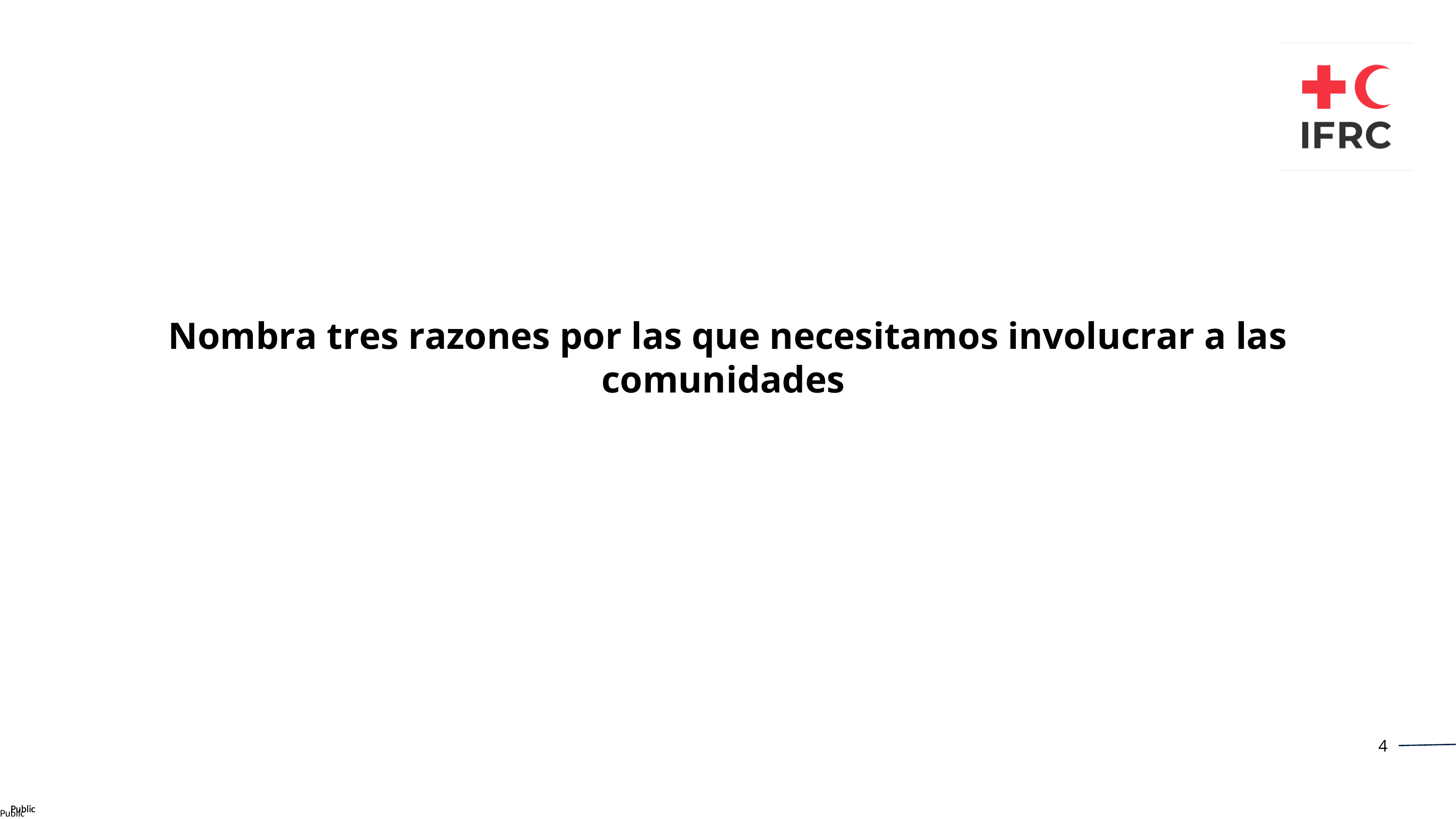

Nombra tres razones por las que necesitamos involucrar a las comunidades